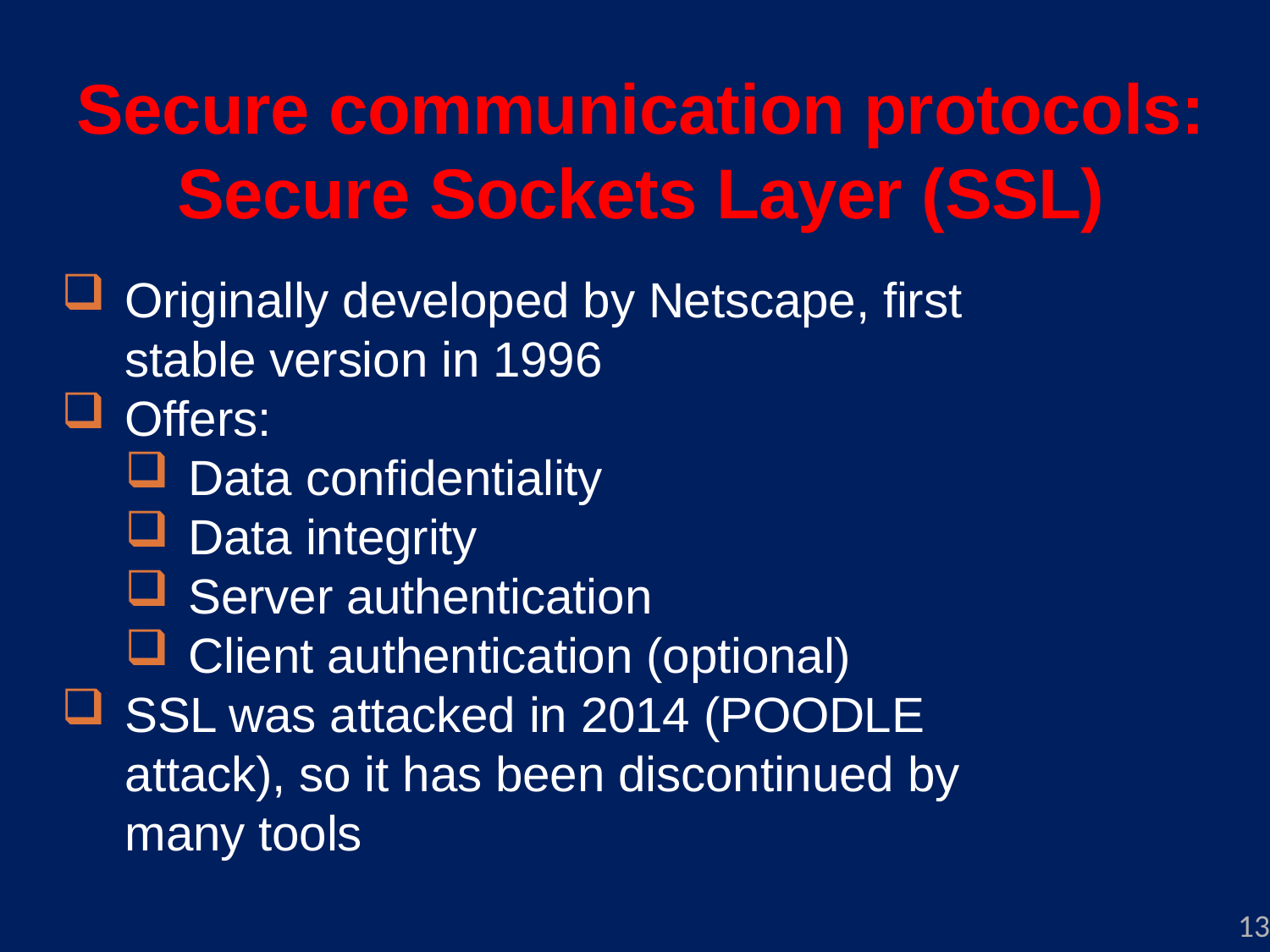

Secure communication protocols: Secure Sockets Layer (SSL)
Originally developed by Netscape, first stable version in 1996
Offers:
Data confidentiality
Data integrity
Server authentication
Client authentication (optional)
SSL was attacked in 2014 (POODLE attack), so it has been discontinued by many tools
13